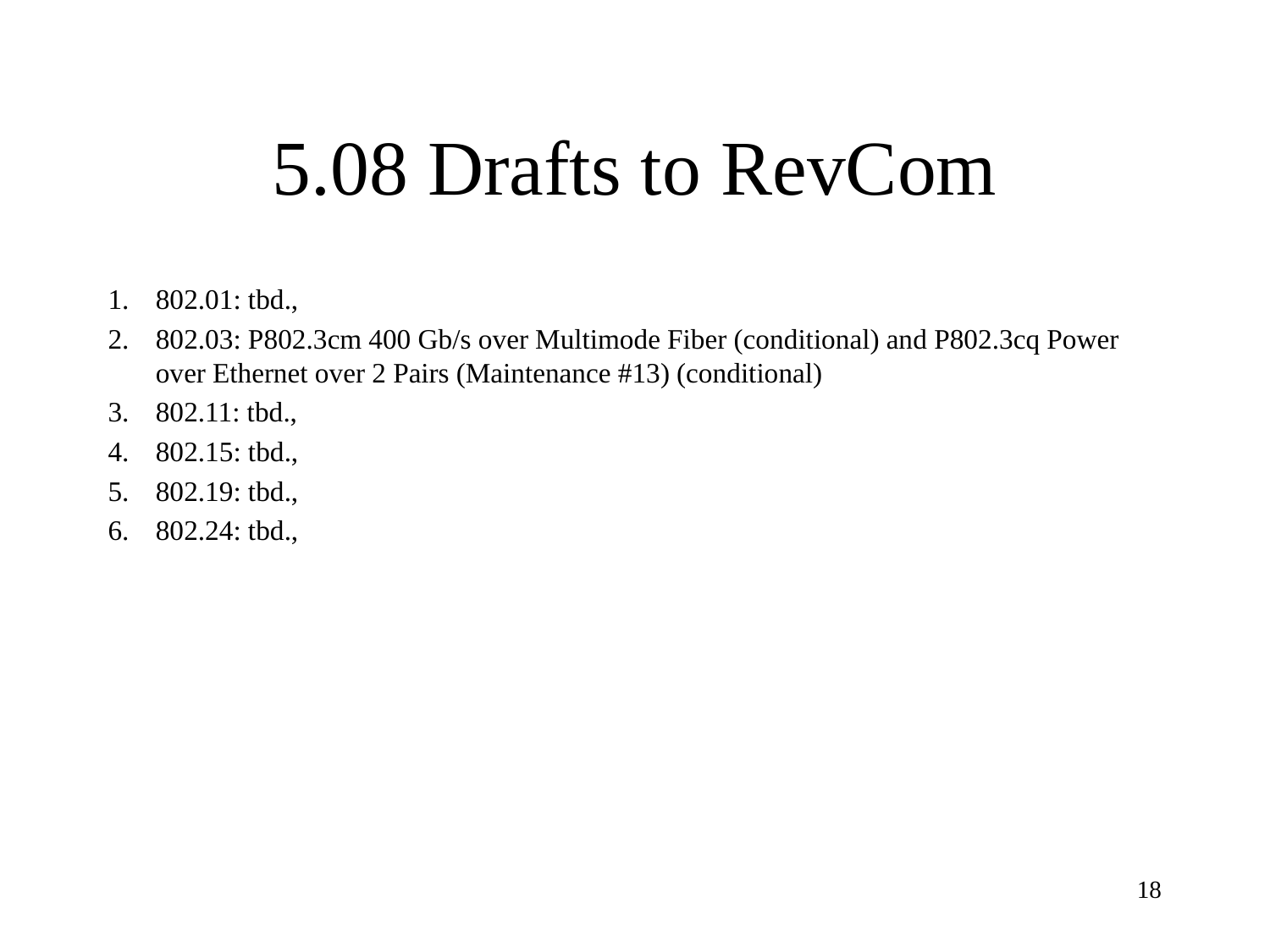

# 5.08 Drafts to RevCom
802.01: tbd.,
802.03: P802.3cm 400 Gb/s over Multimode Fiber (conditional) and P802.3cq Power over Ethernet over 2 Pairs (Maintenance #13) (conditional)
802.11: tbd.,
802.15: tbd.,
802.19: tbd.,
802.24: tbd.,
18